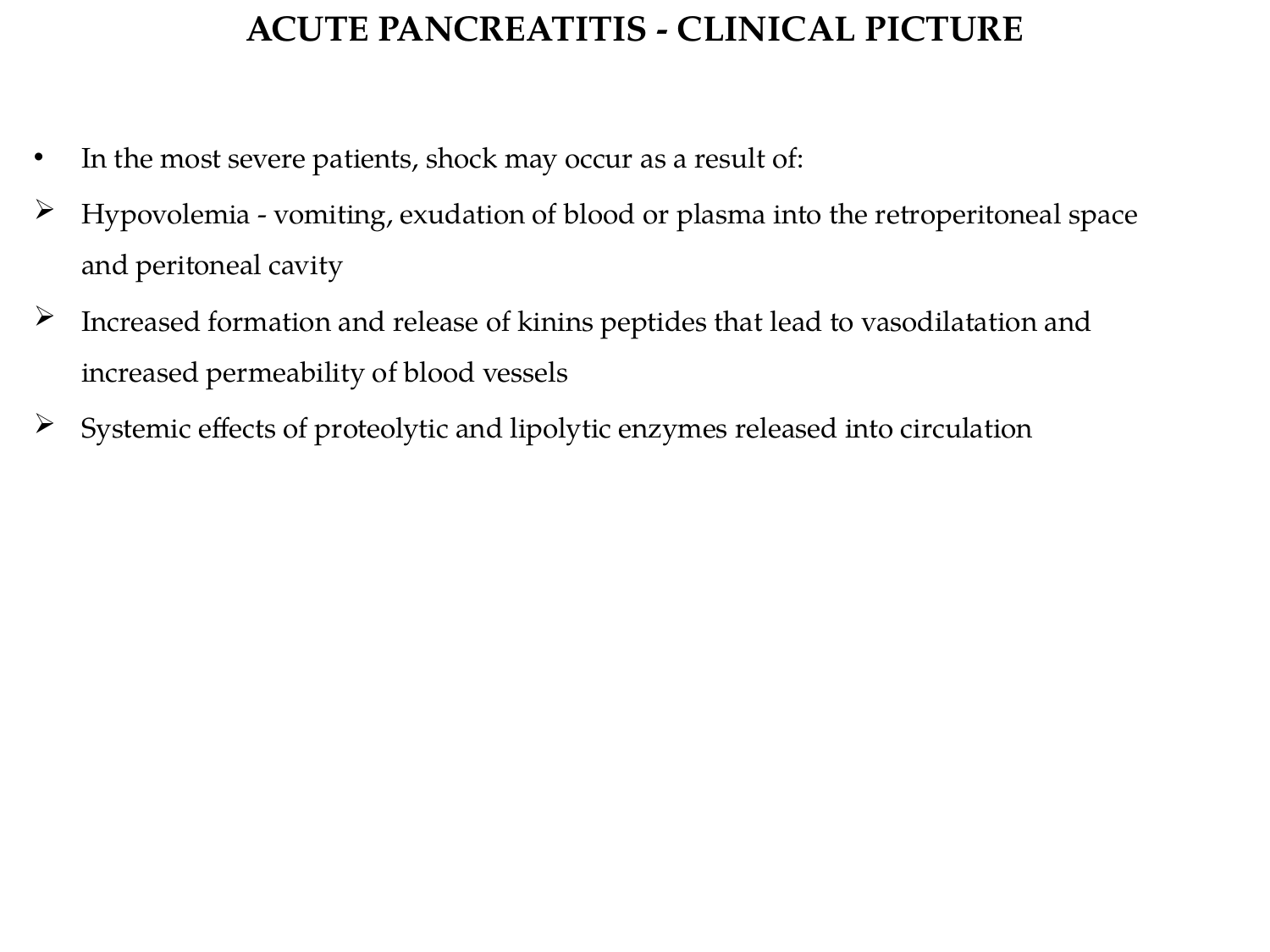

ACUTE PANCREATITIS - CLINICAL PICTURE
In the most severe patients, shock may occur as a result of:
Hypovolemia - vomiting, exudation of blood or plasma into the retroperitoneal space and peritoneal cavity
Increased formation and release of kinins peptides that lead to vasodilatation and increased permeability of blood vessels
Systemic effects of proteolytic and lipolytic enzymes released into circulation